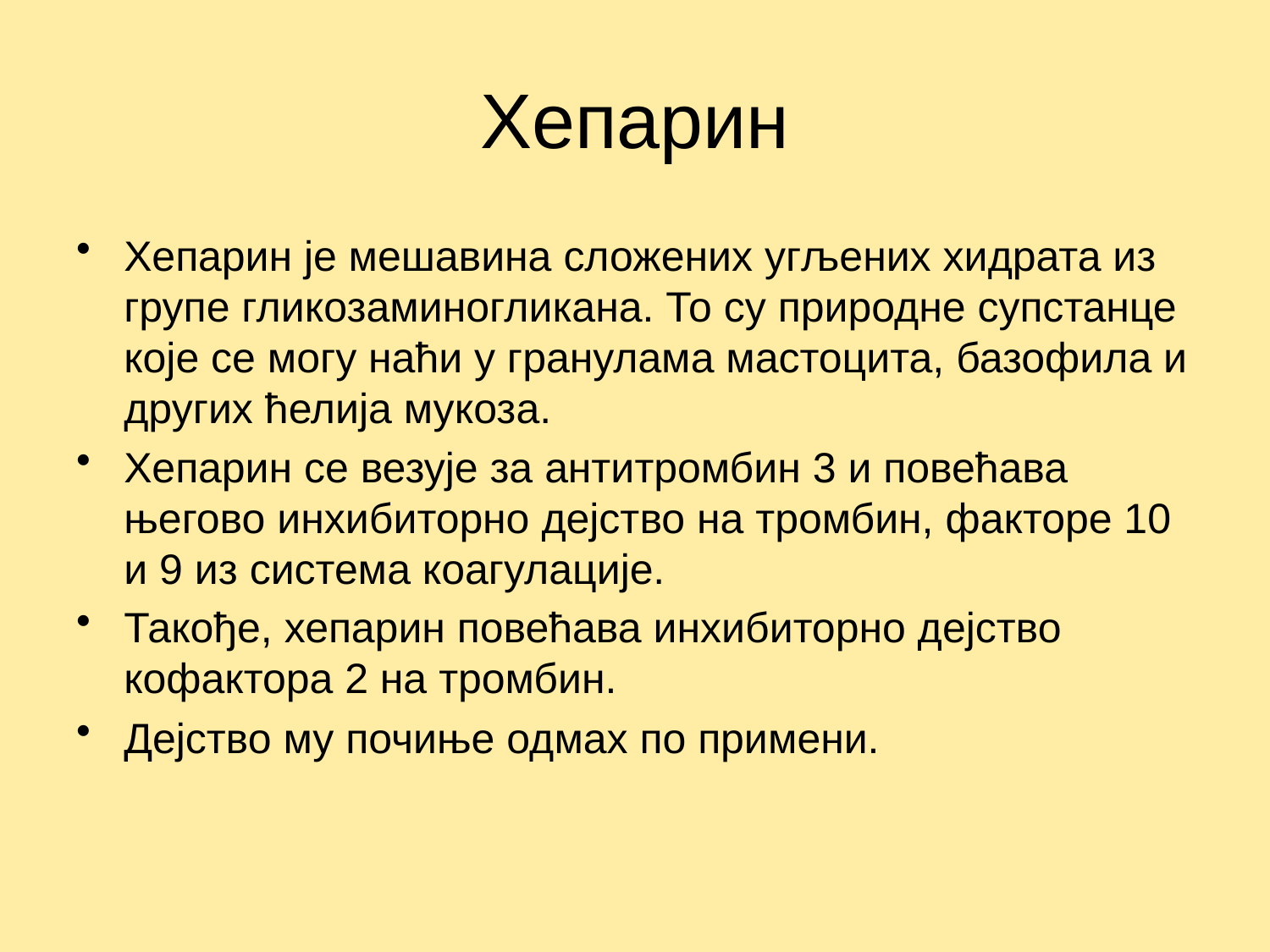

# Хепарин
Хепарин је мешавина сложених угљених хидрата из групе гликозаминогликана. То су природне супстанце које се могу наћи у гранулама мастоцита, базофила и других ћелија мукоза.
Хепарин се везује за антитромбин 3 и повећава његово инхибиторно дејство на тромбин, факторе 10 и 9 из система коагулације.
Такође, хепарин повећава инхибиторно дејство кофактора 2 на тромбин.
Дејство му почиње одмах по примени.